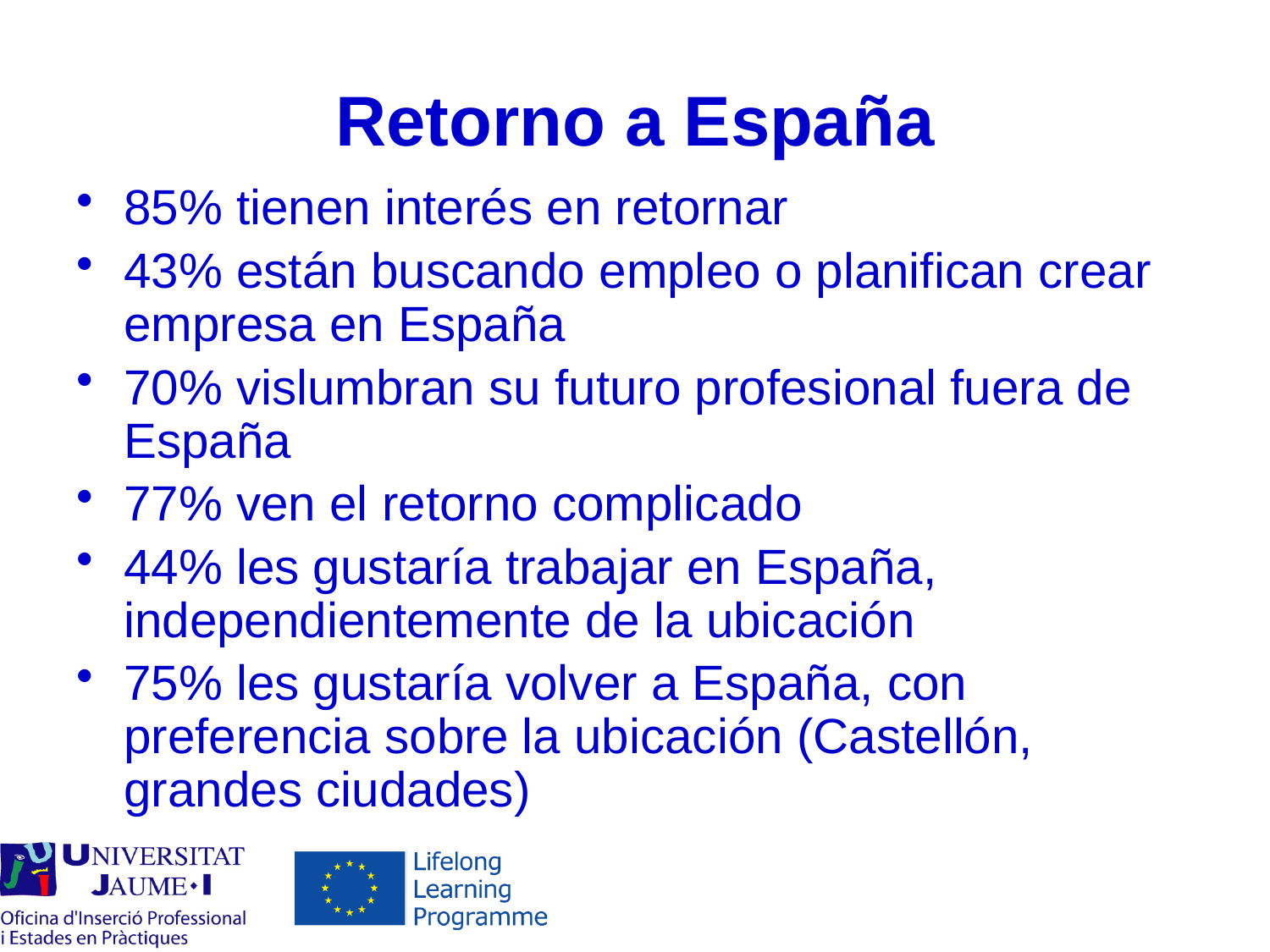

# Retorno a España
85% tienen interés en retornar
43% están buscando empleo o planifican crear empresa en España
70% vislumbran su futuro profesional fuera de España
77% ven el retorno complicado
44% les gustaría trabajar en España, independientemente de la ubicación
75% les gustaría volver a España, con preferencia sobre la ubicación (Castellón, grandes ciudades)